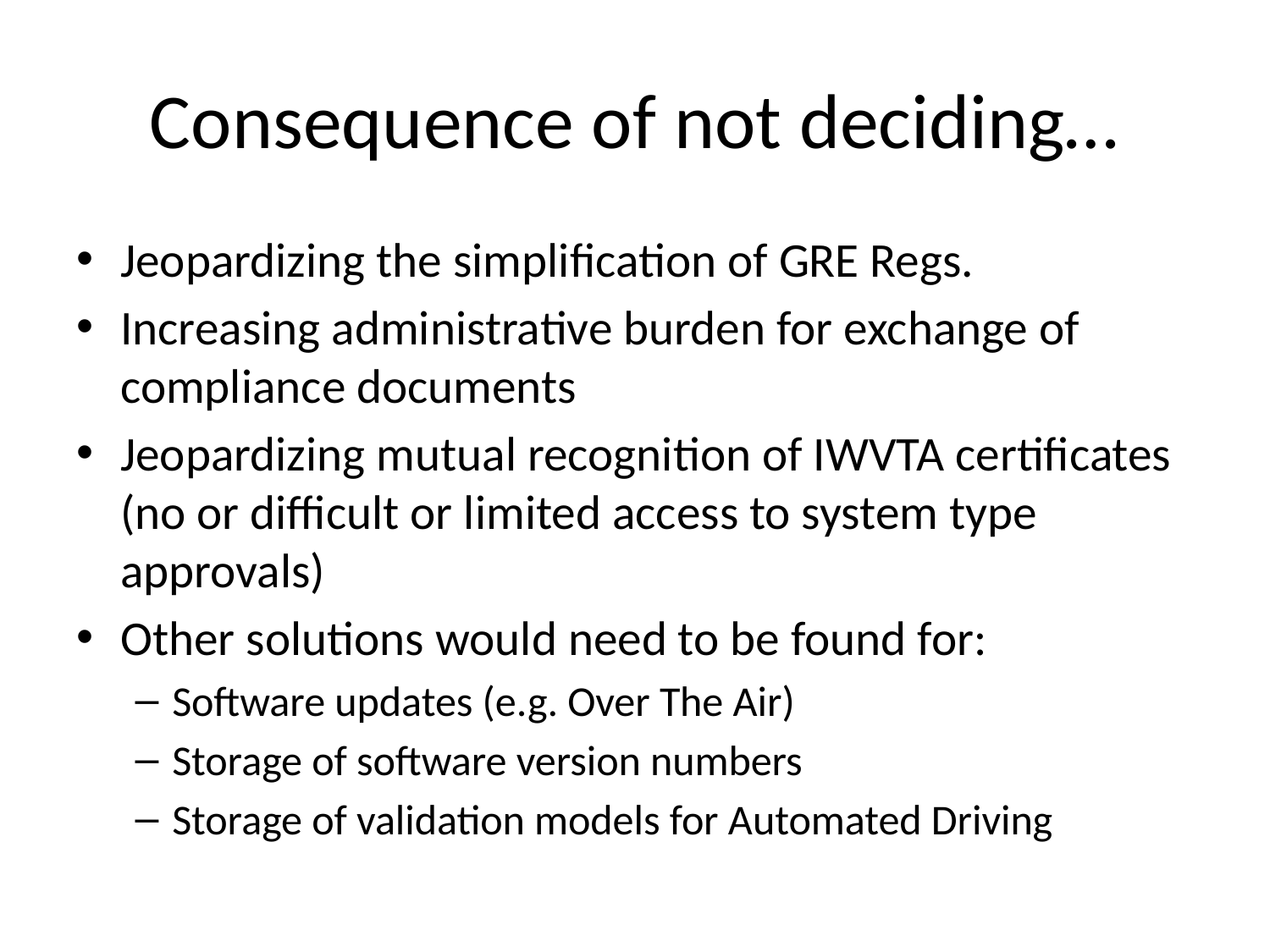

# Consequence of not deciding…
Jeopardizing the simplification of GRE Regs.
Increasing administrative burden for exchange of compliance documents
Jeopardizing mutual recognition of IWVTA certificates (no or difficult or limited access to system type approvals)
Other solutions would need to be found for:
Software updates (e.g. Over The Air)
Storage of software version numbers
Storage of validation models for Automated Driving